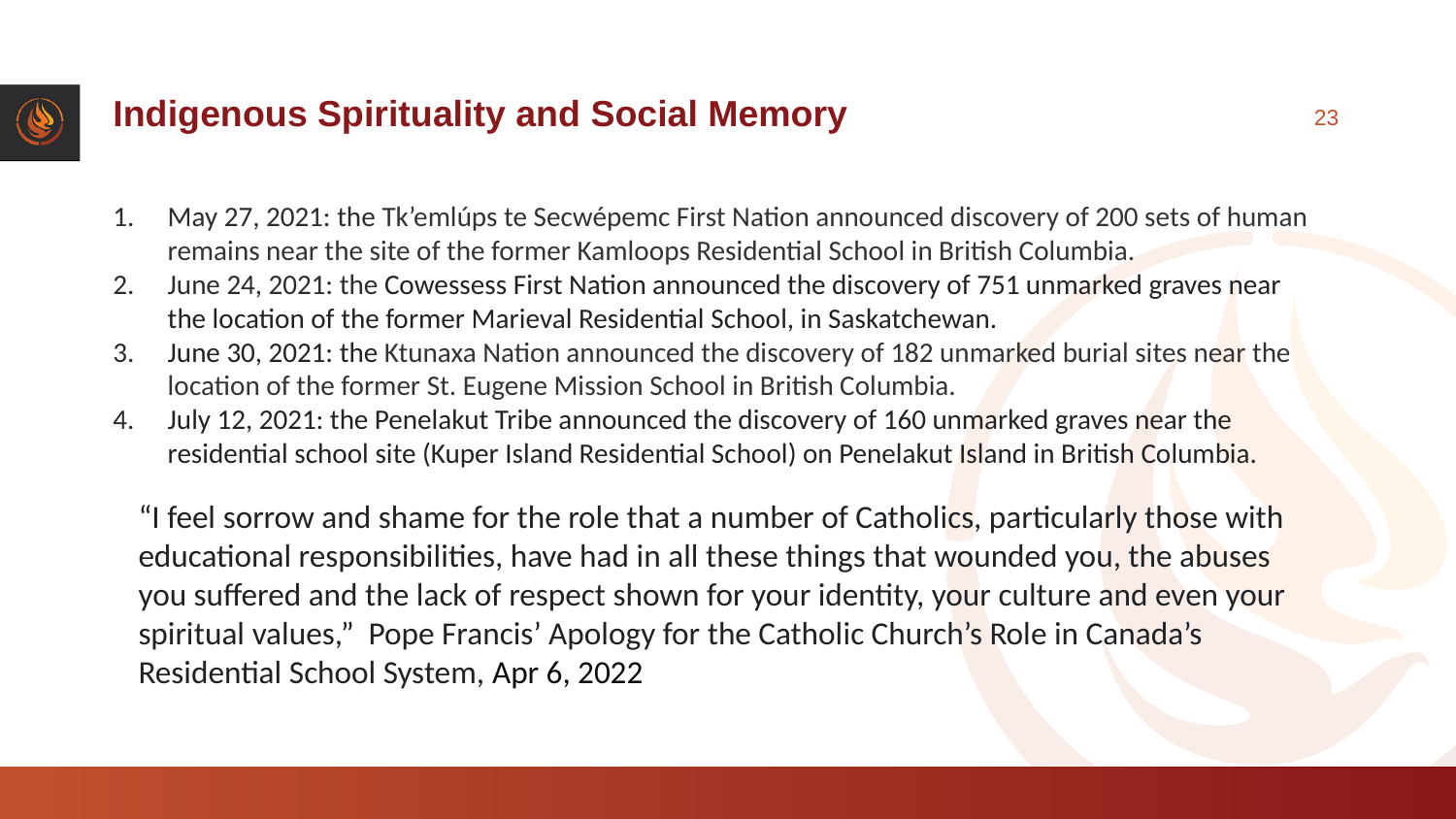

# Indigenous Spirituality and Social Memory
23
May 27, 2021: the Tk’emlúps te Secwépemc First Nation announced discovery of 200 sets of human remains near the site of the former Kamloops Residential School in British Columbia.
June 24, 2021: the Cowessess First Nation announced the discovery of 751 unmarked graves near the location of the former Marieval Residential School, in Saskatchewan.
June 30, 2021: the Ktunaxa Nation announced the discovery of 182 unmarked burial sites near the location of the former St. Eugene Mission School in British Columbia.
July 12, 2021: the Penelakut Tribe announced the discovery of 160 unmarked graves near the residential school site (Kuper Island Residential School) on Penelakut Island in British Columbia.

“I feel sorrow and shame for the role that a number of Catholics, particularly those with educational responsibilities, have had in all these things that wounded you, the abuses you suffered and the lack of respect shown for your identity, your culture and even your spiritual values,”  Pope Francis’ Apology for the Catholic Church’s Role in Canada’s Residential School System, Apr 6, 2022